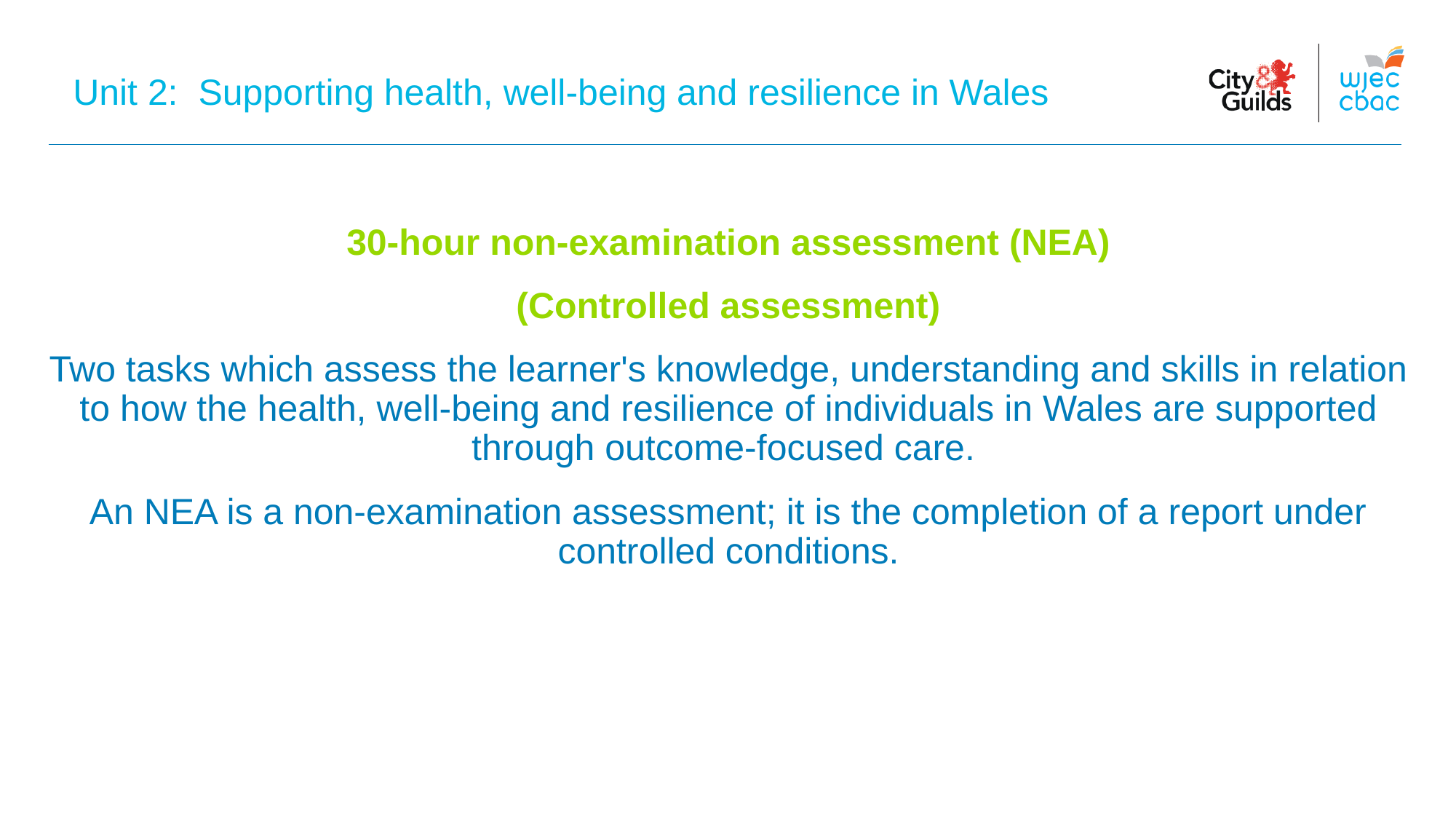

Unit 2:  Supporting health, well-being and resilience in Wales
30-hour non-examination assessment (NEA)
(Controlled assessment)
Two tasks which assess the learner's knowledge, understanding and skills in relation to how the health, well-being and resilience of individuals in Wales are supported through outcome-focused care.
An NEA is a non-examination assessment; it is the completion of a report under controlled conditions.